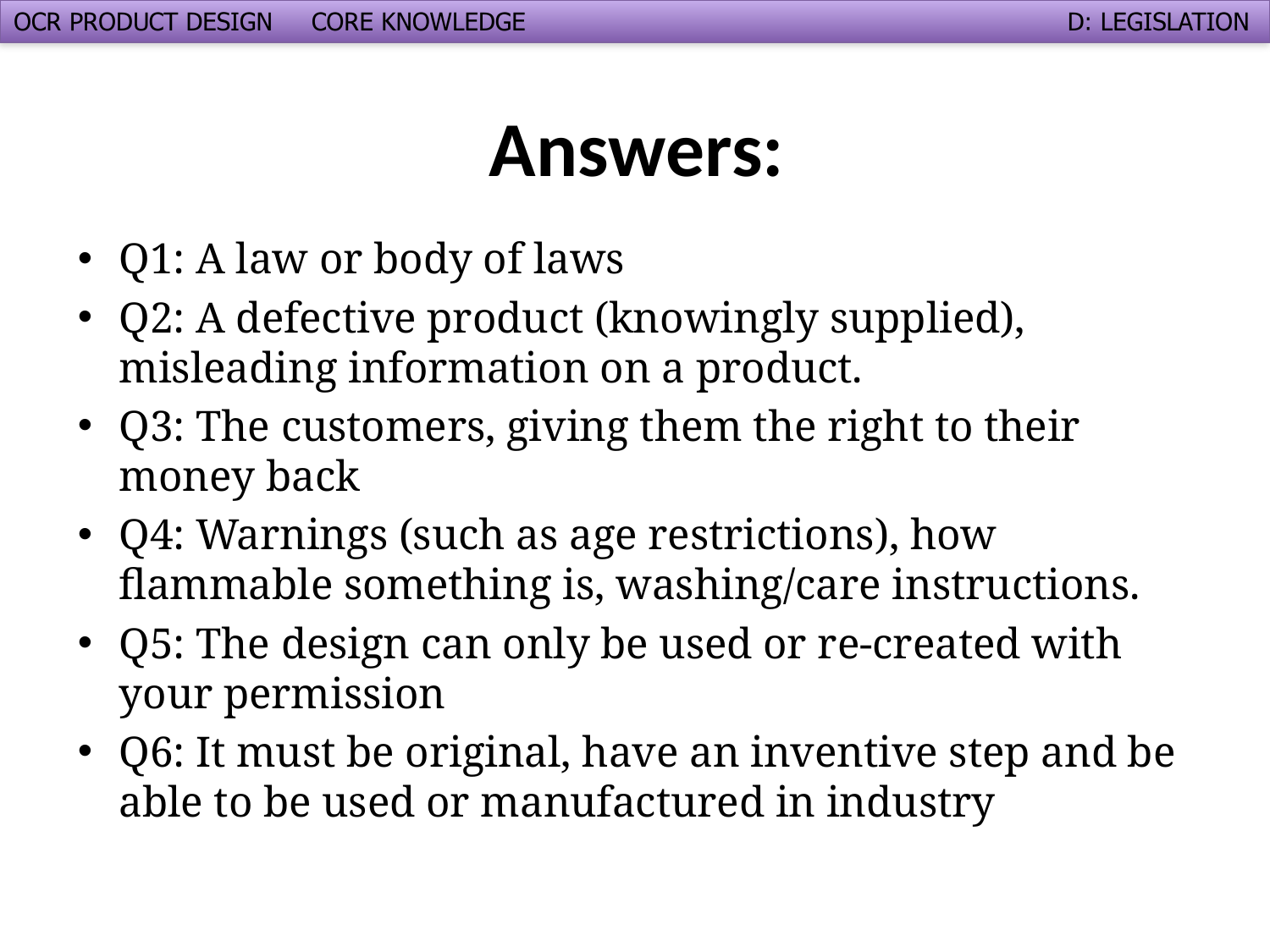

# Answers:
Q1: A law or body of laws
Q2: A defective product (knowingly supplied), misleading information on a product.
Q3: The customers, giving them the right to their money back
Q4: Warnings (such as age restrictions), how flammable something is, washing/care instructions.
Q5: The design can only be used or re-created with your permission
Q6: It must be original, have an inventive step and be able to be used or manufactured in industry